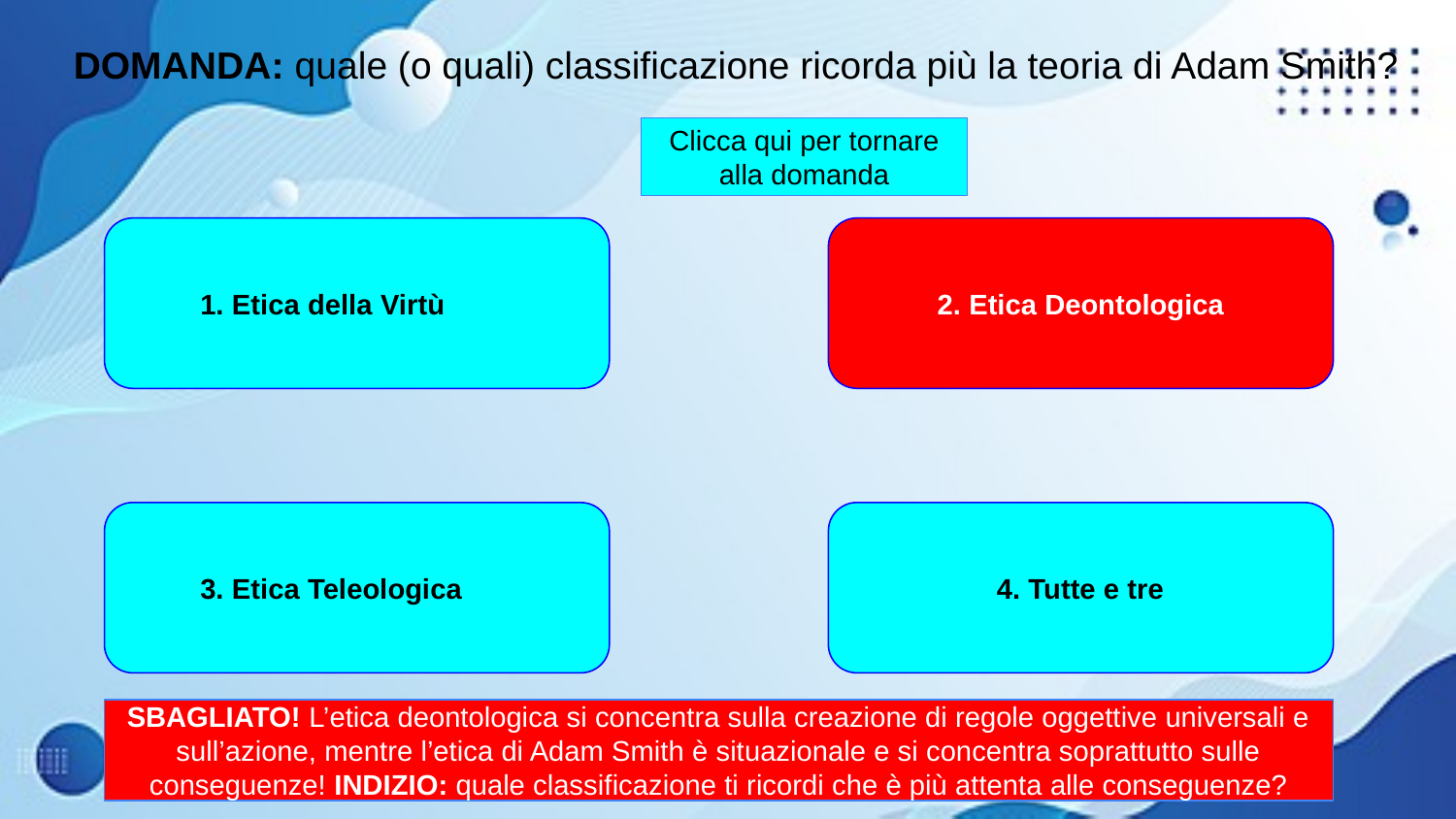

# DOMANDA: quale (o quali) classificazione ricorda più la teoria di Adam Smith?
Clicca qui per tornare alla domanda
1. Etica della Virtù
2. Etica Deontologica
3. Etica Teleologica
4. Tutte e tre
SBAGLIATO! L’etica deontologica si concentra sulla creazione di regole oggettive universali e sull’azione, mentre l’etica di Adam Smith è situazionale e si concentra soprattutto sulle conseguenze! INDIZIO: quale classificazione ti ricordi che è più attenta alle conseguenze?